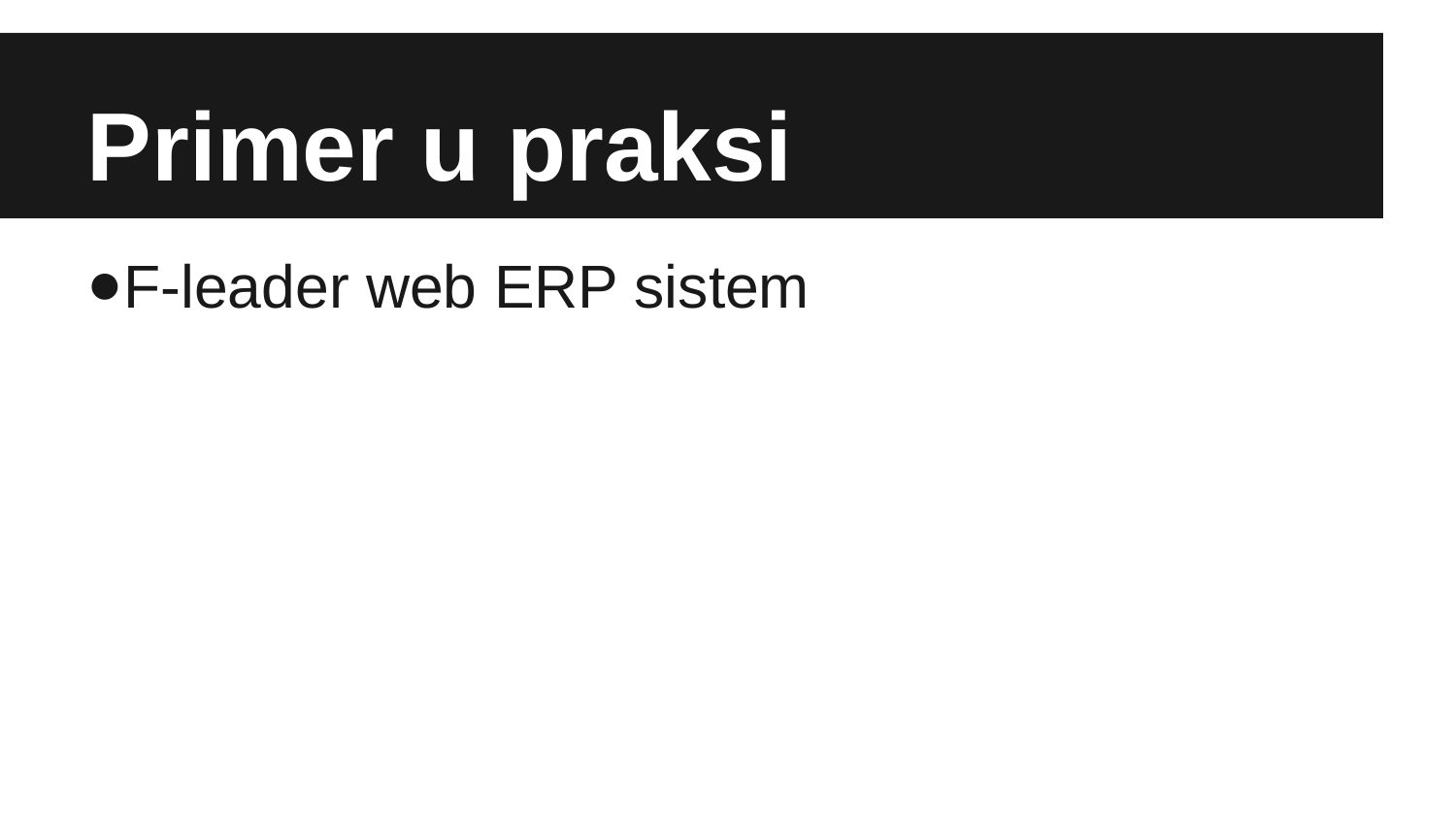

Primer u praksi
F-leader web ERP sistem